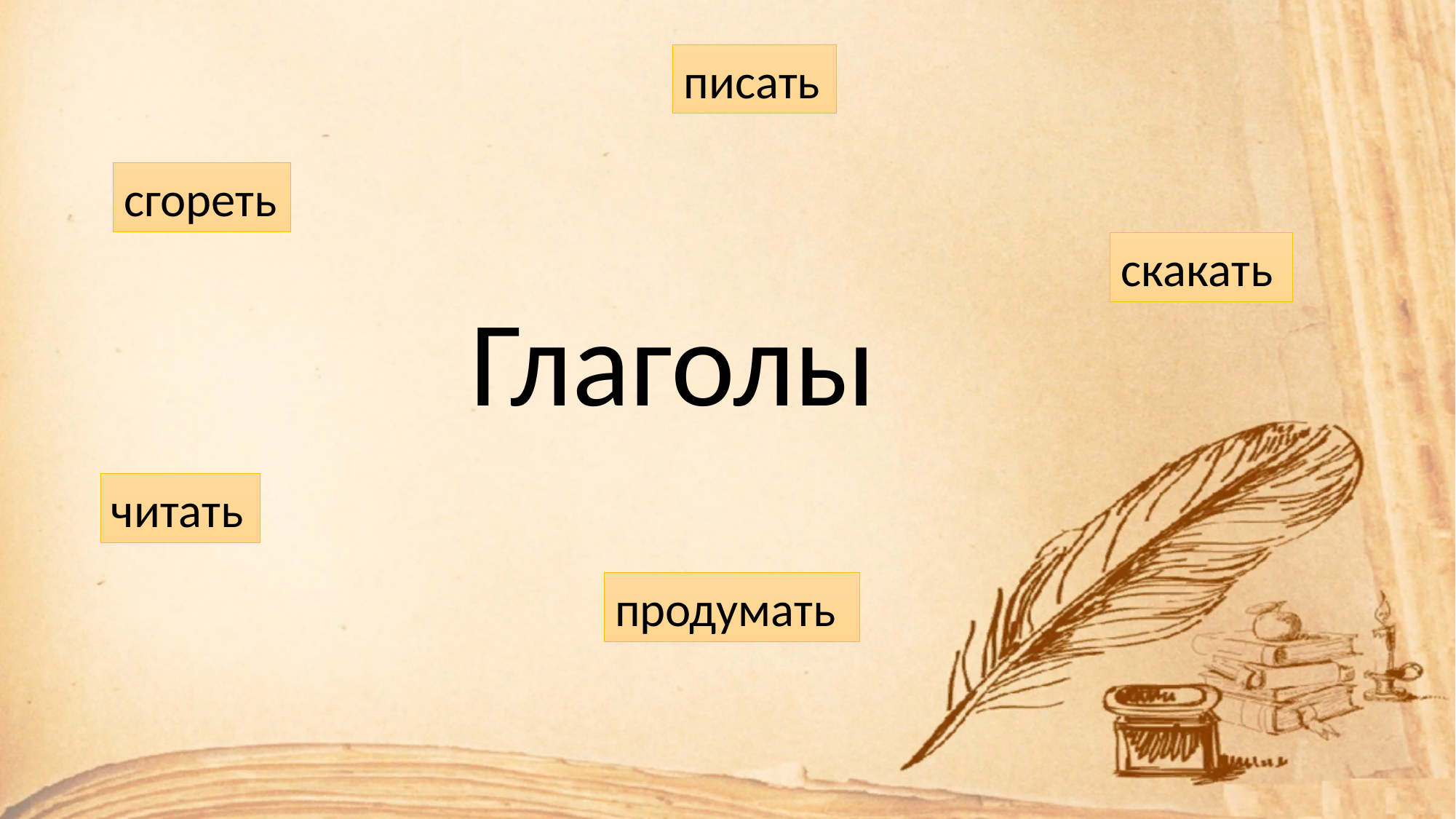

писать
сгореть
скакать
# Глаголы
читать
продумать